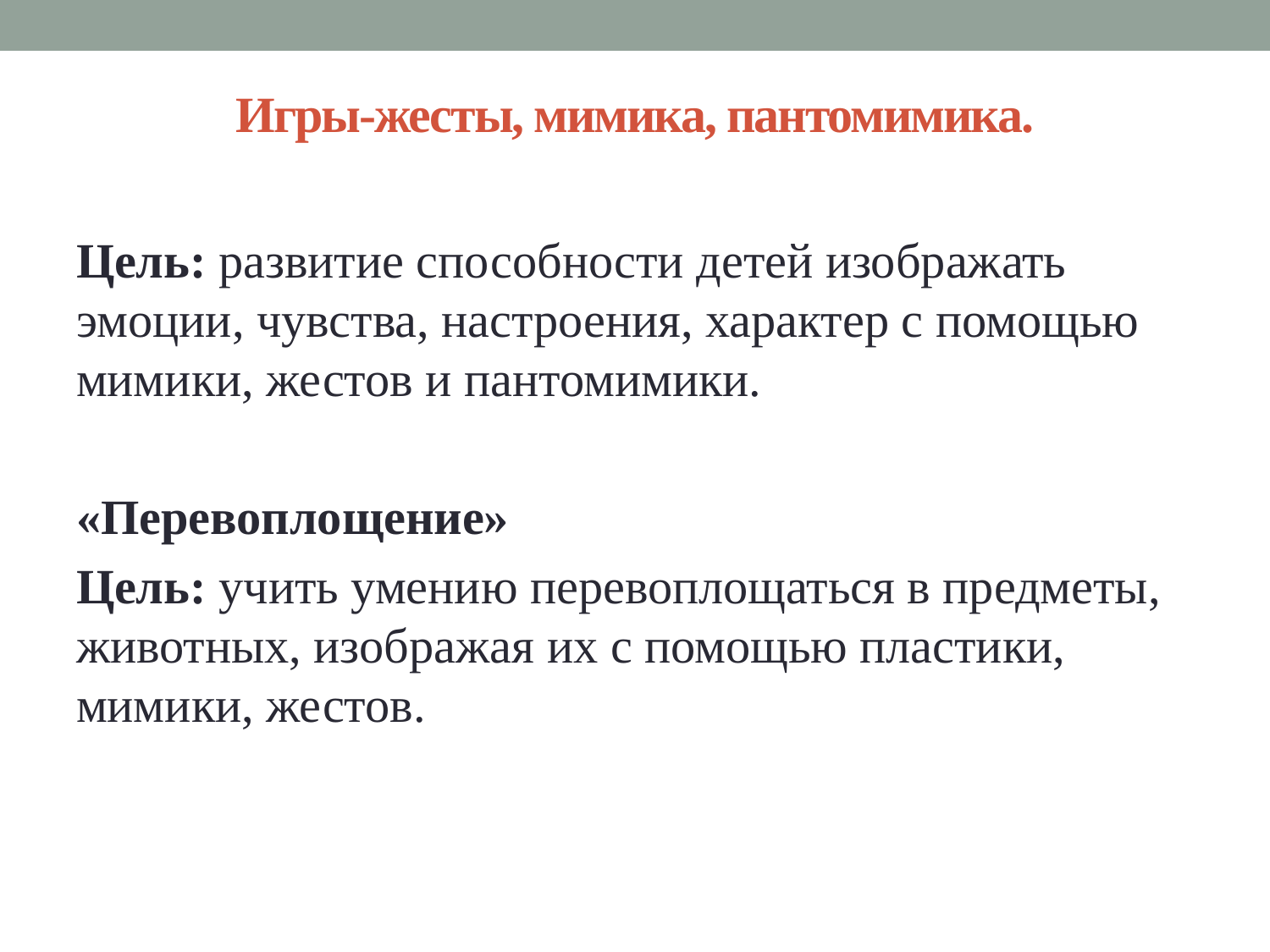

# Игры-жесты, мимика, пантомимика.
Цель: развитие способности детей изображать эмоции, чувства, настроения, характер с помощью мимики, жестов и пантомимики.

«Перевоплощение»
Цель: учить умению перевоплощаться в предметы, животных, изображая их с помощью пластики, мимики, жестов.